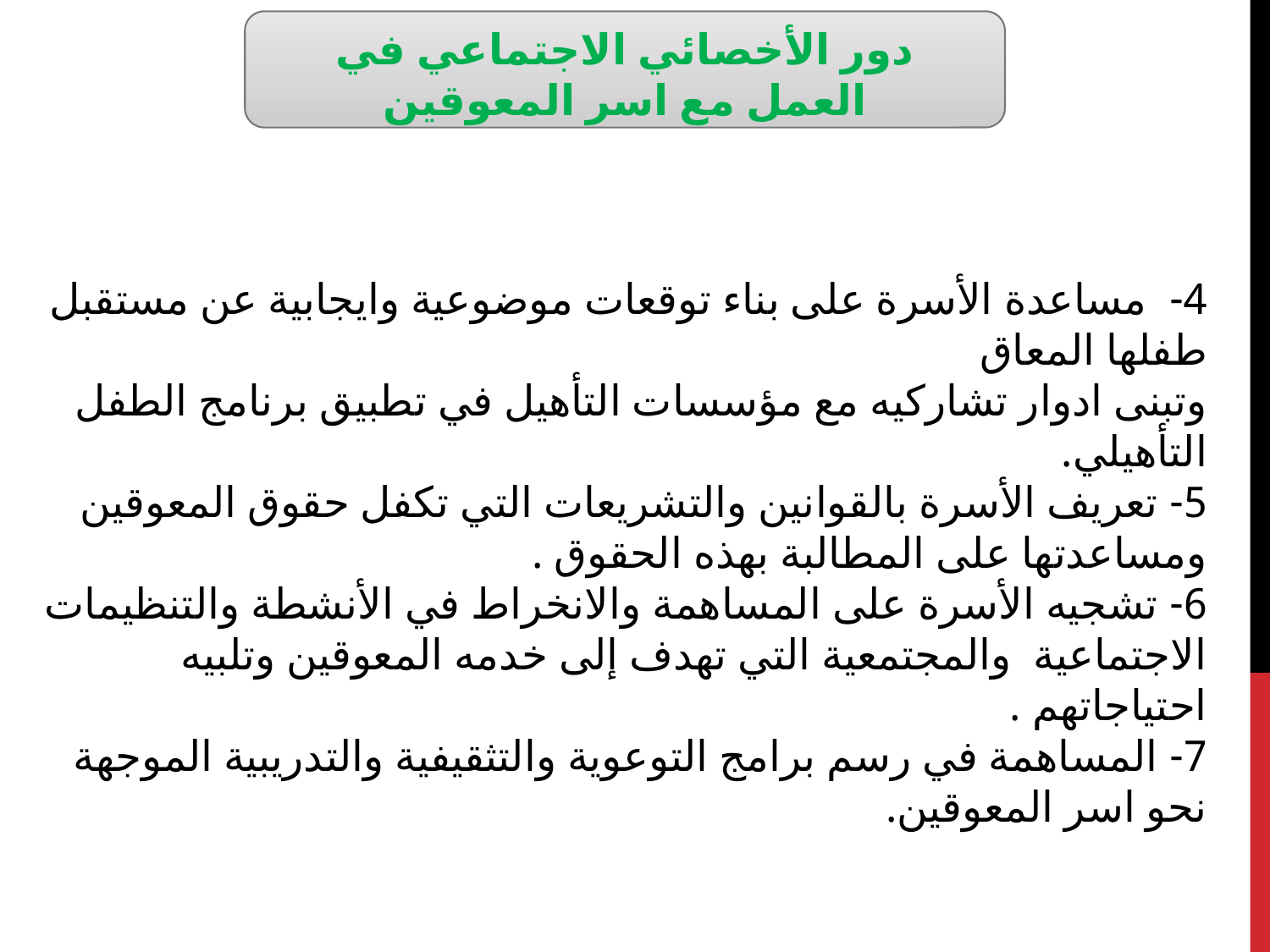

دور الأخصائي الاجتماعي في العمل مع اسر المعوقين
4-  مساعدة الأسرة على بناء توقعات موضوعية وايجابية عن مستقبل طفلها المعاق
وتبنى ادوار تشاركيه مع مؤسسات التأهيل في تطبيق برنامج الطفل التأهيلي.
5- تعريف الأسرة بالقوانين والتشريعات التي تكفل حقوق المعوقين ومساعدتها على المطالبة بهذه الحقوق .
6- تشجيه الأسرة على المساهمة والانخراط في الأنشطة والتنظيمات الاجتماعية  والمجتمعية التي تهدف إلى خدمه المعوقين وتلبيه احتياجاتهم .
7- المساهمة في رسم برامج التوعوية والتثقيفية والتدريبية الموجهة نحو اسر المعوقين.